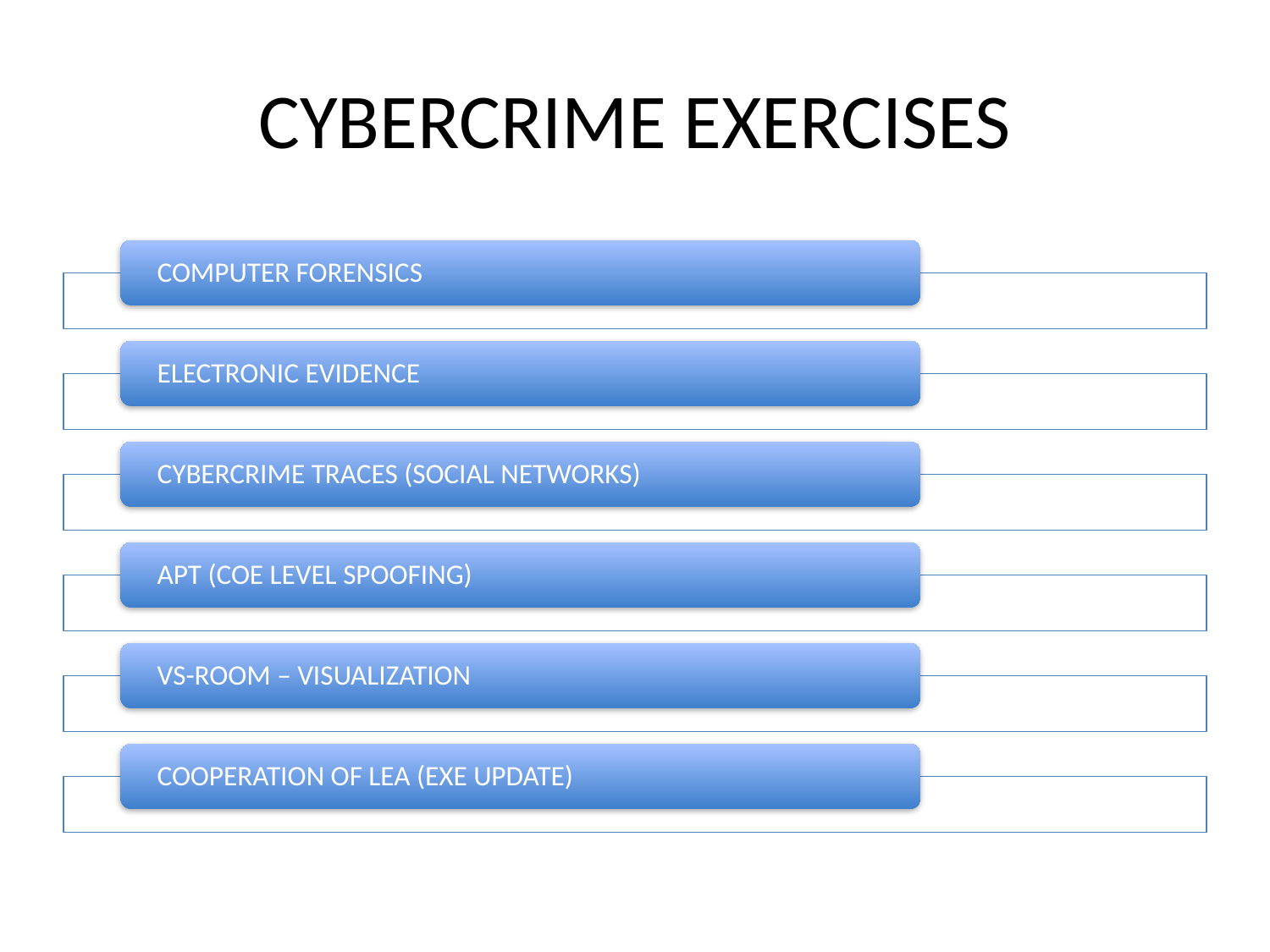

# CYBERCRIME EXERCISES
COMPUTER FORENSICS
ELECTRONIC EVIDENCE
CYBERCRIME TRACES (SOCIAL NETWORKS)
APT (COE LEVEL SPOOFING)
VS-ROOM – VISUALIZATION
COOPERATION OF LEA (EXE UPDATE)